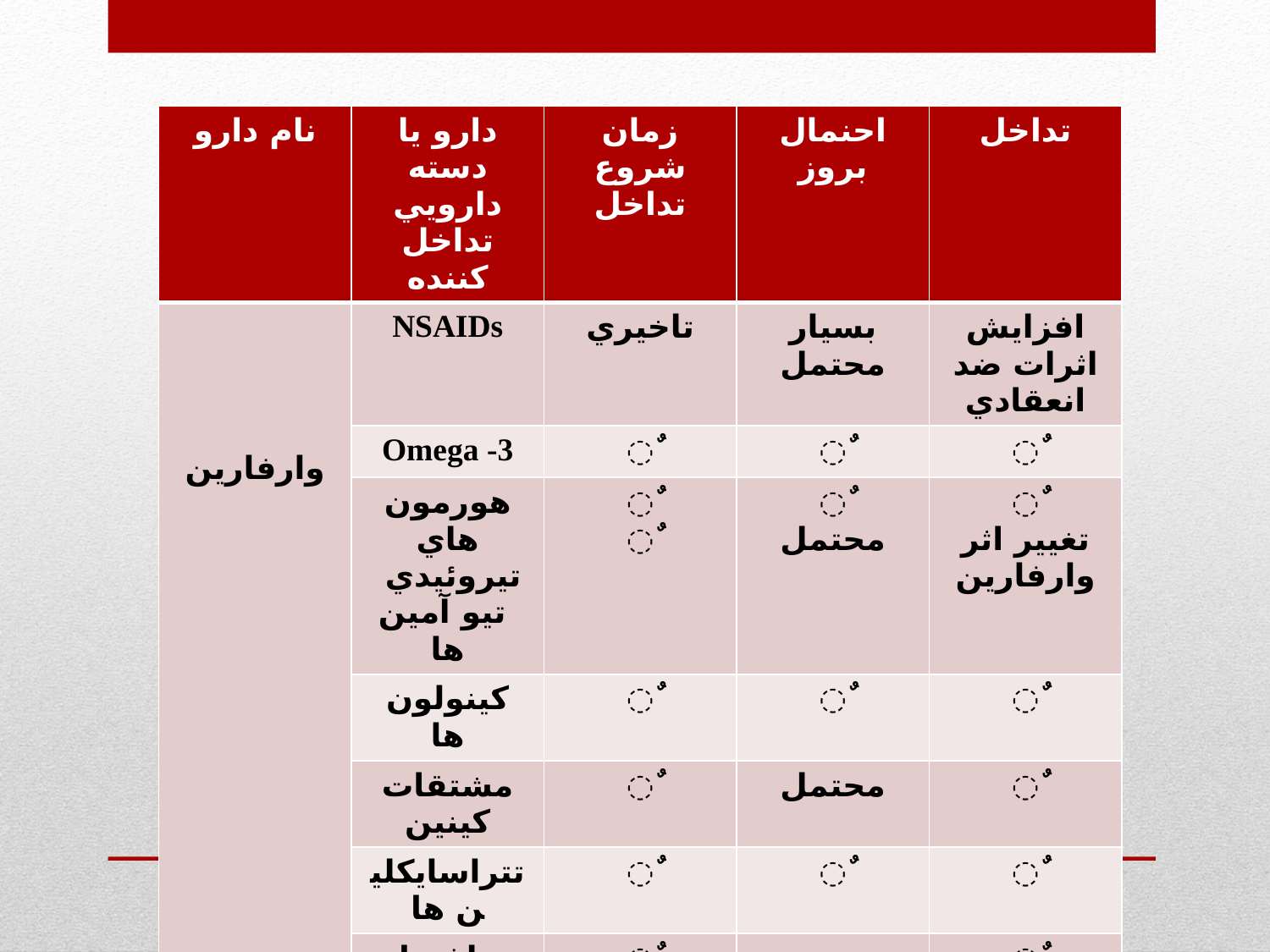

| نام دارو | دارو يا دسته دارويي تداخل كننده | زمان شروع تداخل | احنمال بروز | تداخل |
| --- | --- | --- | --- | --- |
| وارفارين | NSAIDs | تاخيري | بسيار محتمل | افزايش اثرات ضد انعقادي |
|  | Omega -3 | ٌ | ٌ | ٌ |
|  | هورمون هاي تيروئيدي تيو آمين ها | ٌ ٌ | ٌ محتمل | ٌ تغيير اثر وارفارين |
|  | كينولون ها | ٌ | ٌ | ٌ |
|  | مشتقات كينين | ٌ | محتمل | ٌ |
|  | تتراسايكلين ها | ٌ | ٌ | ٌ |
|  | سولفوناميد ها | ٌ | محرز | ٌ |
|  | ساليسيلات ها | ٌ | ٌ | ٌ |